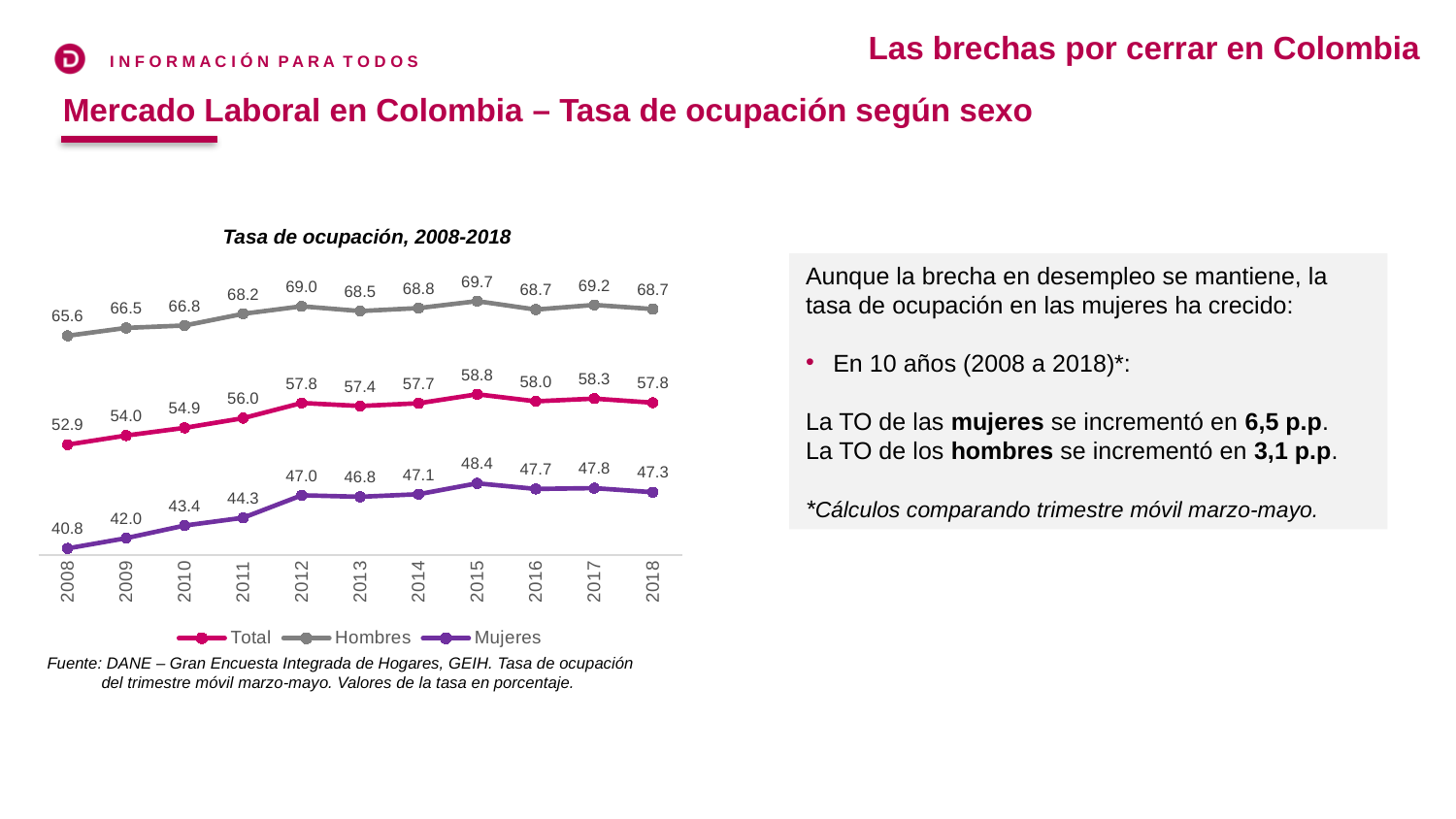

Las brechas por cerrar en Colombia
Mercado Laboral en Colombia – Tasa de ocupación según sexo
Tasa de ocupación, 2008-2018

### Chart

| Category | Total | Hombres | Mujeres |
|---|---|---|---|
| 2008 | 52.89260453853719 | 65.60905184648664 | 40.76077416667931 |
| 2009 | 53.95675994599339 | 66.52772763262394 | 41.95815496130858 |
| 2010 | 54.851629533968406 | 66.81198738070775 | 43.431133504937655 |
| 2011 | 55.98474891636255 | 68.17526940099731 | 44.34034166931698 |
| 2012 | 57.75490666463726 | 69.04929614165236 | 46.96320776746815 |
| 2013 | 57.40083572978355 | 68.49885413459369 | 46.793670485662545 |
| 2014 | 57.724256510467896 | 68.84358219070229 | 47.09356158744076 |
| 2015 | 58.772182536881154 | 69.65627812931685 | 48.363290623602246 |
| 2016 | 57.95454193220937 | 68.66848289634166 | 47.70594577140713 |
| 2017 | 58.2686261777073 | 69.21066977156252 | 47.799819691176374 |
| 2018 | 57.791044255901646 | 68.72867801882893 | 47.32455110060425 |
Aunque la brecha en desempleo se mantiene, la tasa de ocupación en las mujeres ha crecido:

En 10 años (2008 a 2018)*:

La TO de las mujeres se incrementó en 6,5 p.p.
La TO de los hombres se incrementó en 3,1 p.p.

*Cálculos comparando trimestre móvil marzo-mayo.
Fuente: DANE – Gran Encuesta Integrada de Hogares, GEIH. Tasa de ocupación del trimestre móvil marzo-mayo. Valores de la tasa en porcentaje.